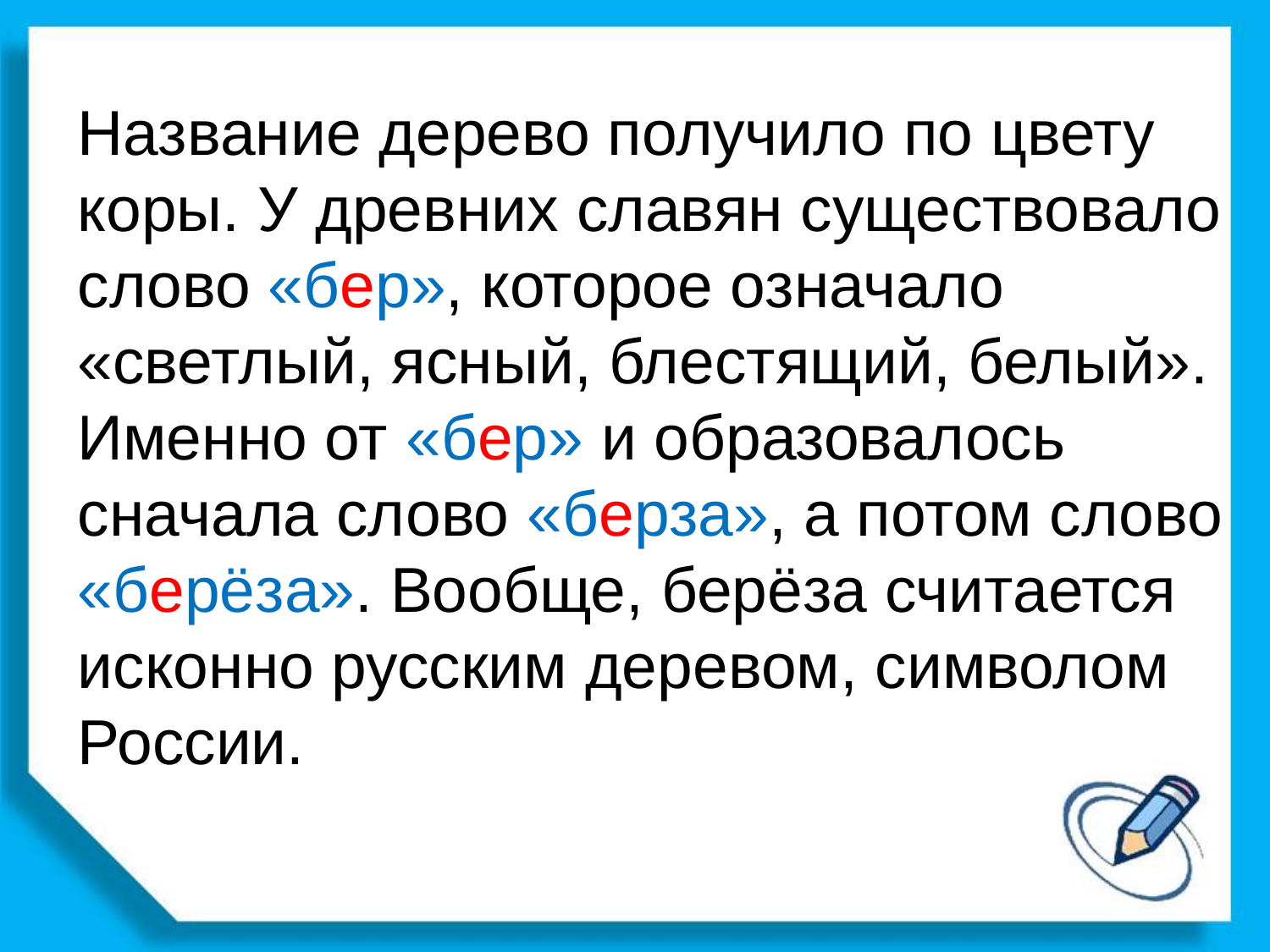

Название дерево получило по цвету коры. У древних славян существовало слово «бер», которое означало «светлый, ясный, блестящий, белый». Именно от «бер» и образовалось сначала слово «берза», а потом слово «берёза». Вообще, берёза считается исконно русским деревом, символом России.